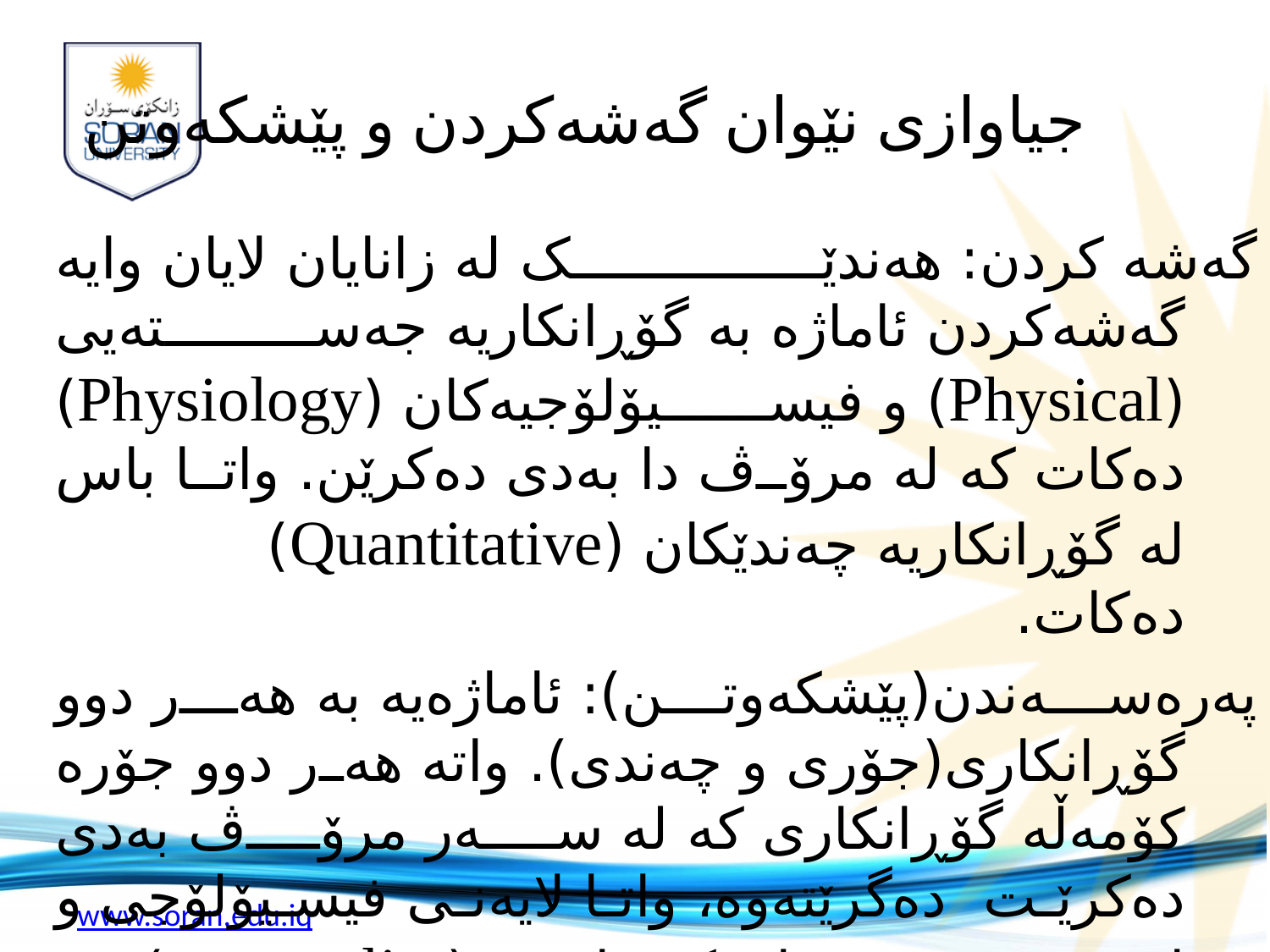

# جیاوازی نێوان گه‌شه‌کردن و پێشکه‌وتن
گه‌شه‌ کردن: هه‌ندێک له‌ زانایان لایان وایه‌ گه‌شه‌کردن ئاماژه‌ به‌ گۆڕانکاریه‌ جه‌سته‌یی (Physical) و فیسیۆلۆجیه‌کان (Physiology) ده‌کات که‌ له‌ مرۆڤ دا به‌دی ده‌کرێن. واتا باس له‌ گۆڕانکاریه‌ چه‌ندێکان (Quantitative)   ده‌کات.
په‌ره‌سه‌ندن(پێشکه‌وتن): ئاماژه‌یه‌ به‌ هه‌ر دوو گۆڕانکاری(جۆری و چه‌ندی). واته‌ هه‌ر دوو جۆره‌ کۆمه‌ڵه‌ گۆڕانکاری که‌ له‌ سه‌ر مرۆڤ به‌دی ده‌کرێت  ده‌گرێته‌وه‌، واتا لایه‌نی فیسیۆلۆجی و لایه‌نی ده‌روونی یان که‌سایه‌تی (personality).